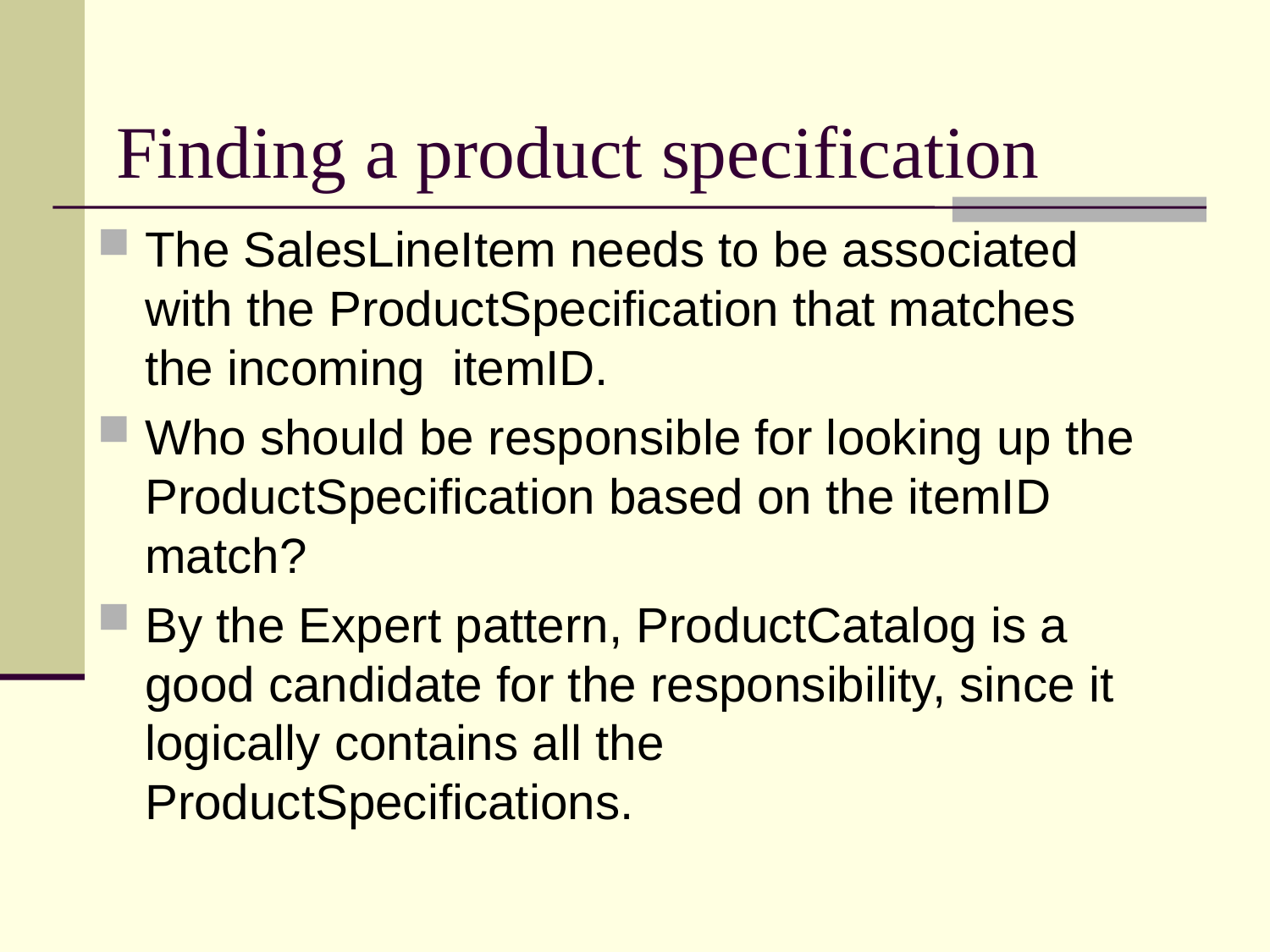

# Finding a product specification
The SalesLineItem needs to be associated with the ProductSpecification that matches the incoming  itemID.
Who should be responsible for looking up the ProductSpecification based on the itemID match?
By the Expert pattern, ProductCatalog is a good candidate for the responsibility, since it logically contains all the ProductSpecifications.